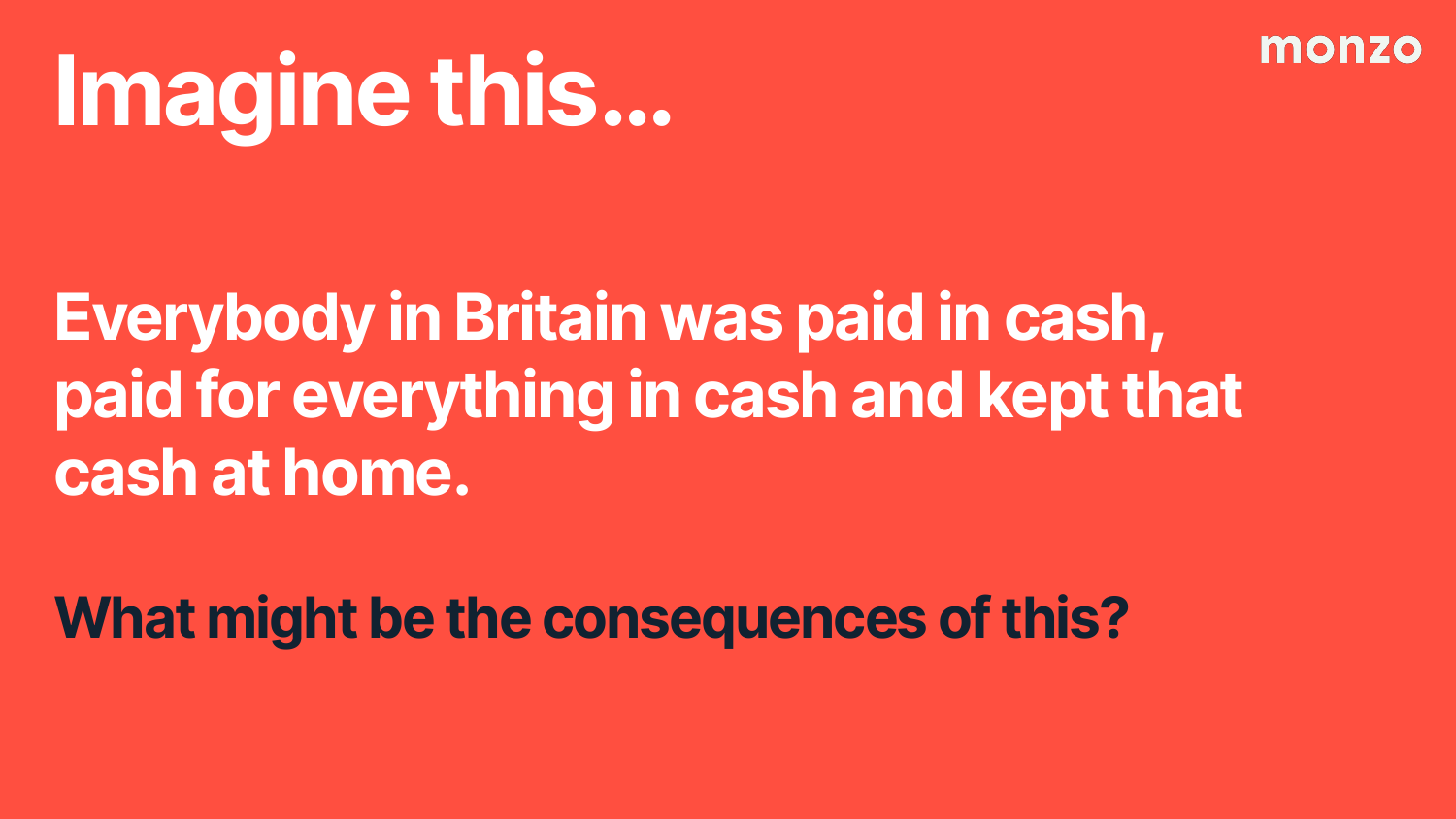

# Imagine this…
Everybody in Britain was paid in cash, paid for everything in cash and kept that cash at home.

What might be the consequences of this?